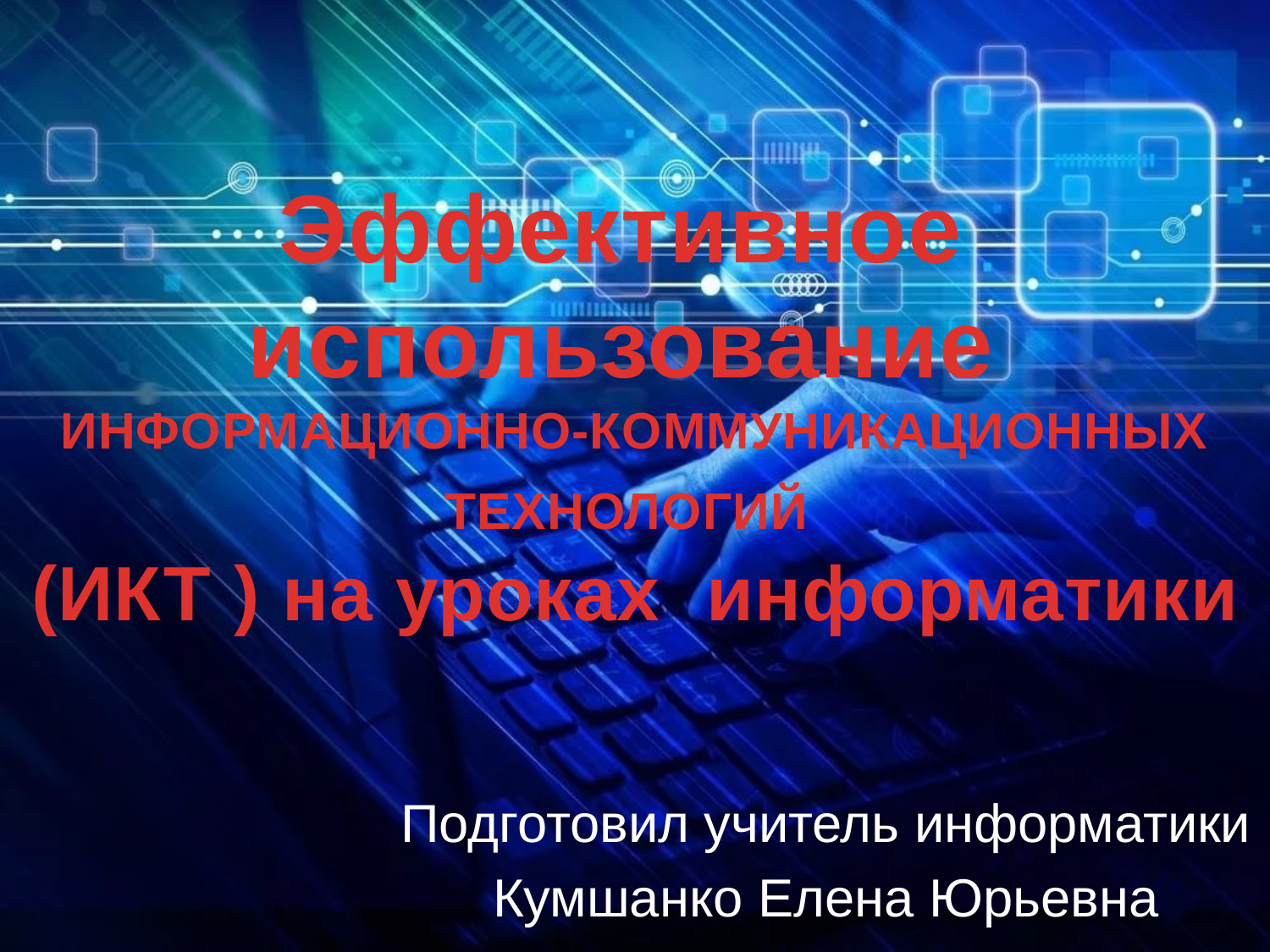

# Эффективное  использование  ИНФОРМАЦИОННО-КОММУНИКАЦИОННЫХ ТЕХНОЛОГИЙ  (ИКТ ) на уроках  информатики
Подготовил учитель информатики
Кумшанко Елена Юрьевна